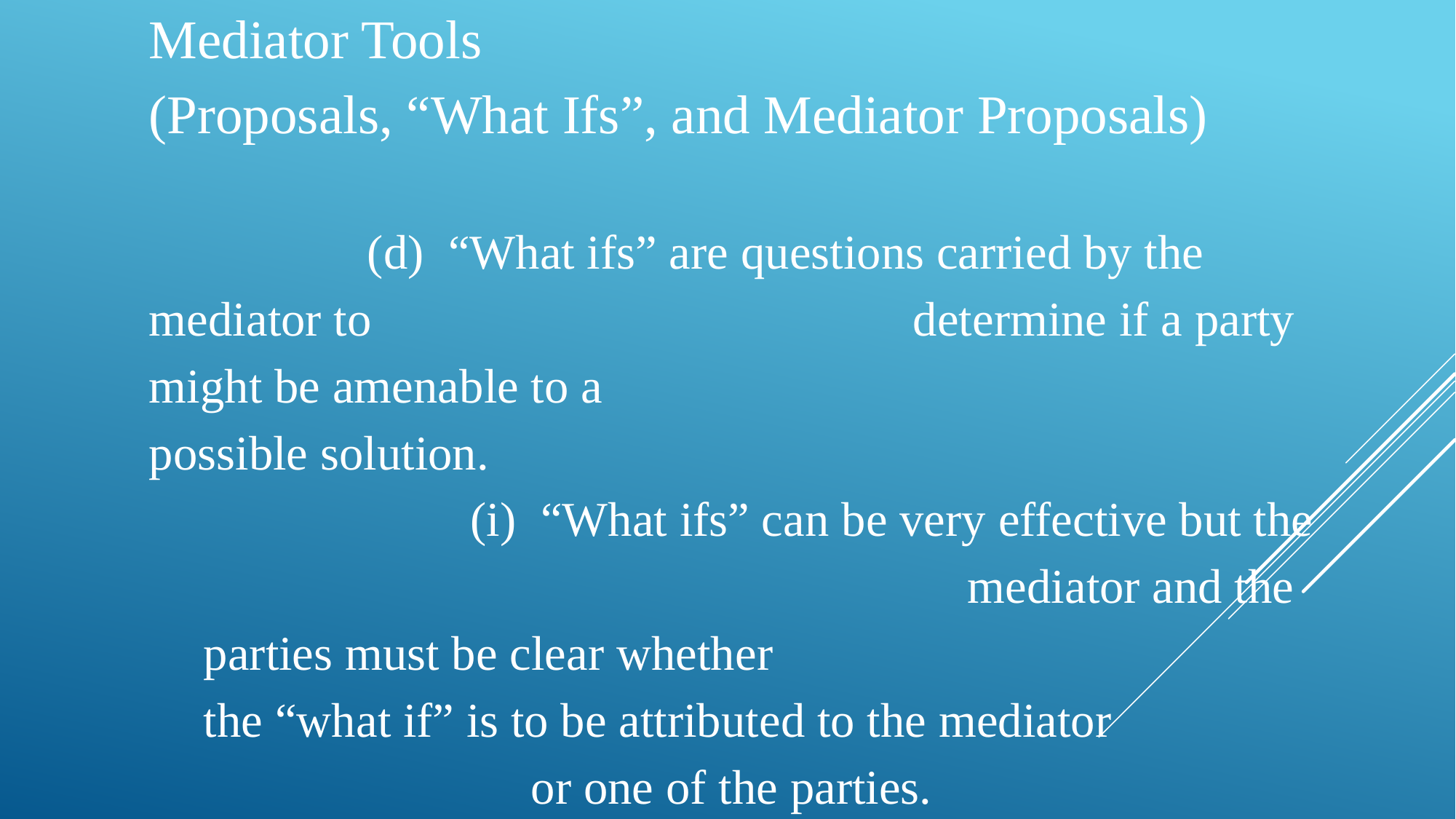

Mediator Tools
(Proposals, “What Ifs”, and Mediator Proposals)

		(d)  “What ifs” are questions carried by the mediator to 					determine if a party might be amenable to a 							possible solution.
		    (i)  “What ifs” can be very effective but the 							mediator and the parties must be clear whether 					the “what if” is to be attributed to the mediator 					or one of the parties.